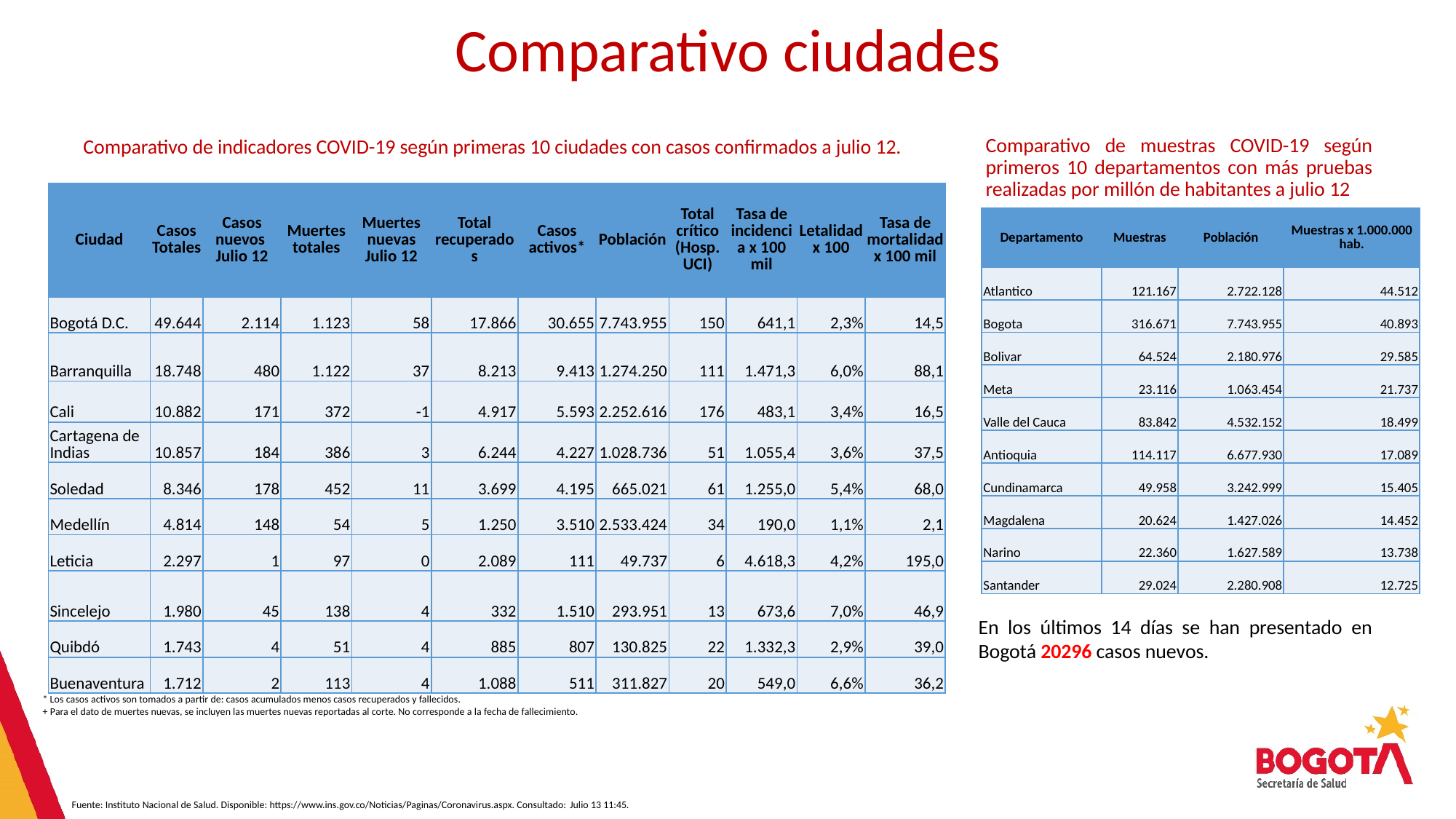

# Comparativo ciudades
Comparativo de muestras COVID-19 según primeros 10 departamentos con más pruebas realizadas por millón de habitantes a julio 12
Comparativo de indicadores COVID-19 según primeras 10 ciudades con casos confirmados a julio 12.
| Ciudad | Casos Totales | Casos nuevos Julio 12 | Muertes totales | Muertes nuevas Julio 12 | Total recuperados | Casos activos\* | Población | Total crítico (Hosp. UCI) | Tasa de incidencia x 100 mil | Letalidad x 100 | Tasa de mortalidad x 100 mil |
| --- | --- | --- | --- | --- | --- | --- | --- | --- | --- | --- | --- |
| Bogotá D.C. | 49.644 | 2.114 | 1.123 | 58 | 17.866 | 30.655 | 7.743.955 | 150 | 641,1 | 2,3% | 14,5 |
| Barranquilla | 18.748 | 480 | 1.122 | 37 | 8.213 | 9.413 | 1.274.250 | 111 | 1.471,3 | 6,0% | 88,1 |
| Cali | 10.882 | 171 | 372 | -1 | 4.917 | 5.593 | 2.252.616 | 176 | 483,1 | 3,4% | 16,5 |
| Cartagena de Indias | 10.857 | 184 | 386 | 3 | 6.244 | 4.227 | 1.028.736 | 51 | 1.055,4 | 3,6% | 37,5 |
| Soledad | 8.346 | 178 | 452 | 11 | 3.699 | 4.195 | 665.021 | 61 | 1.255,0 | 5,4% | 68,0 |
| Medellín | 4.814 | 148 | 54 | 5 | 1.250 | 3.510 | 2.533.424 | 34 | 190,0 | 1,1% | 2,1 |
| Leticia | 2.297 | 1 | 97 | 0 | 2.089 | 111 | 49.737 | 6 | 4.618,3 | 4,2% | 195,0 |
| Sincelejo | 1.980 | 45 | 138 | 4 | 332 | 1.510 | 293.951 | 13 | 673,6 | 7,0% | 46,9 |
| Quibdó | 1.743 | 4 | 51 | 4 | 885 | 807 | 130.825 | 22 | 1.332,3 | 2,9% | 39,0 |
| Buenaventura | 1.712 | 2 | 113 | 4 | 1.088 | 511 | 311.827 | 20 | 549,0 | 6,6% | 36,2 |
| Departamento | Muestras | Población | Muestras x 1.000.000 hab. |
| --- | --- | --- | --- |
| Atlantico | 121.167 | 2.722.128 | 44.512 |
| Bogota | 316.671 | 7.743.955 | 40.893 |
| Bolivar | 64.524 | 2.180.976 | 29.585 |
| Meta | 23.116 | 1.063.454 | 21.737 |
| Valle del Cauca | 83.842 | 4.532.152 | 18.499 |
| Antioquia | 114.117 | 6.677.930 | 17.089 |
| Cundinamarca | 49.958 | 3.242.999 | 15.405 |
| Magdalena | 20.624 | 1.427.026 | 14.452 |
| Narino | 22.360 | 1.627.589 | 13.738 |
| Santander | 29.024 | 2.280.908 | 12.725 |
En los últimos 14 días se han presentado en Bogotá 20296 casos nuevos.
* Los casos activos son tomados a partir de: casos acumulados menos casos recuperados y fallecidos.
+ Para el dato de muertes nuevas, se incluyen las muertes nuevas reportadas al corte. No corresponde a la fecha de fallecimiento.
Fuente: Instituto Nacional de Salud. Disponible: https://www.ins.gov.co/Noticias/Paginas/Coronavirus.aspx. Consultado: Julio 13 11:45.